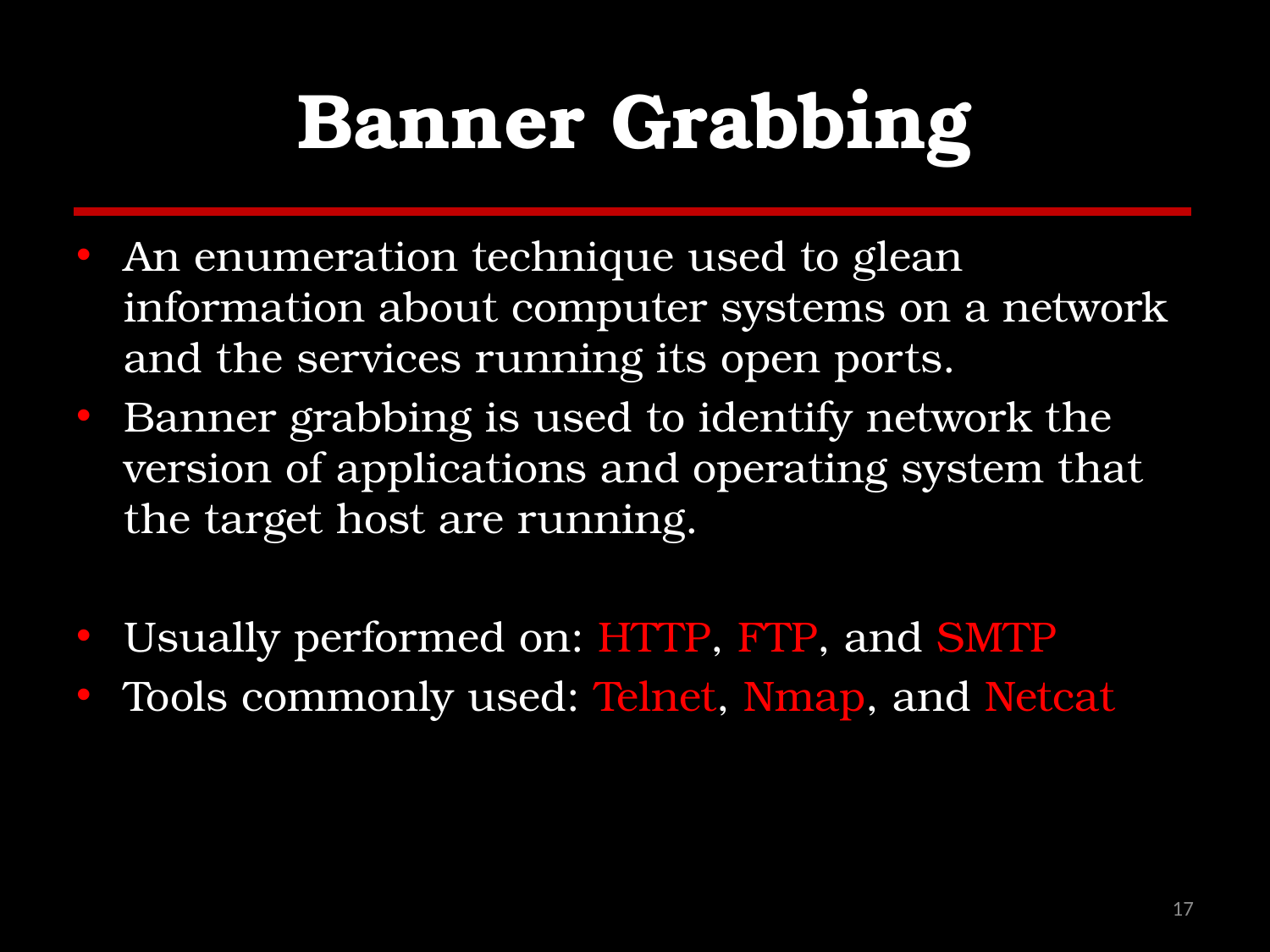

# Banner Grabbing
An enumeration technique used to glean information about computer systems on a network and the services running its open ports.
Banner grabbing is used to identify network the version of applications and operating system that the target host are running.

Usually performed on: HTTP, FTP, and SMTP
Tools commonly used: Telnet, Nmap, and Netcat
17